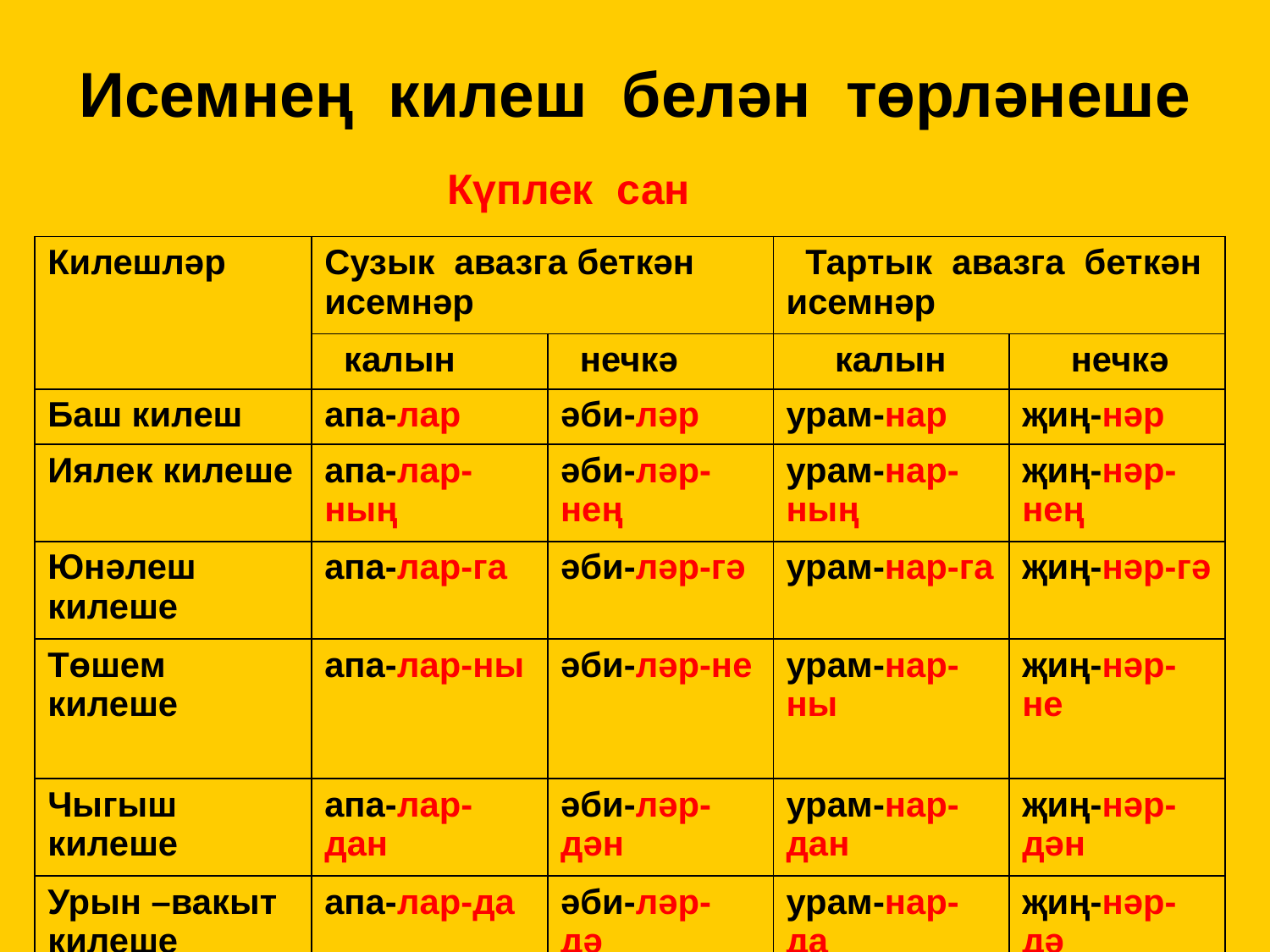

# Исемнең  килеш  белән  төрләнеше
Күплек  сан
| Килешләр | Сузык авазга беткән исемнәр |  | Тартык авазга беткән исемнәр |  |
| --- | --- | --- | --- | --- |
|  | калын | нечкә | калын | нечкә |
| Баш килеш | апа-лар | әби-ләр | урам-нар | җиң-нәр |
| Иялек килеше | апа-лар-ның | әби-ләр-нең | урам-нар-ның | җиң-нәр-нең |
| Юнәлеш килеше | апа-лар-га | әби-ләр-гә | урам-нар-га | җиң-нәр-гә |
| Төшем килеше | апа-лар-ны | әби-ләр-не | урам-нар-ны | җиң-нәр-не |
| Чыгыш килеше | апа-лар-дан | әби-ләр- дән | урам-нар-дан | җиң-нәр-дән |
| Урын –вакыт килеше | апа-лар-да | әби-ләр- дә | урам-нар-да | җиң-нәр-дә |